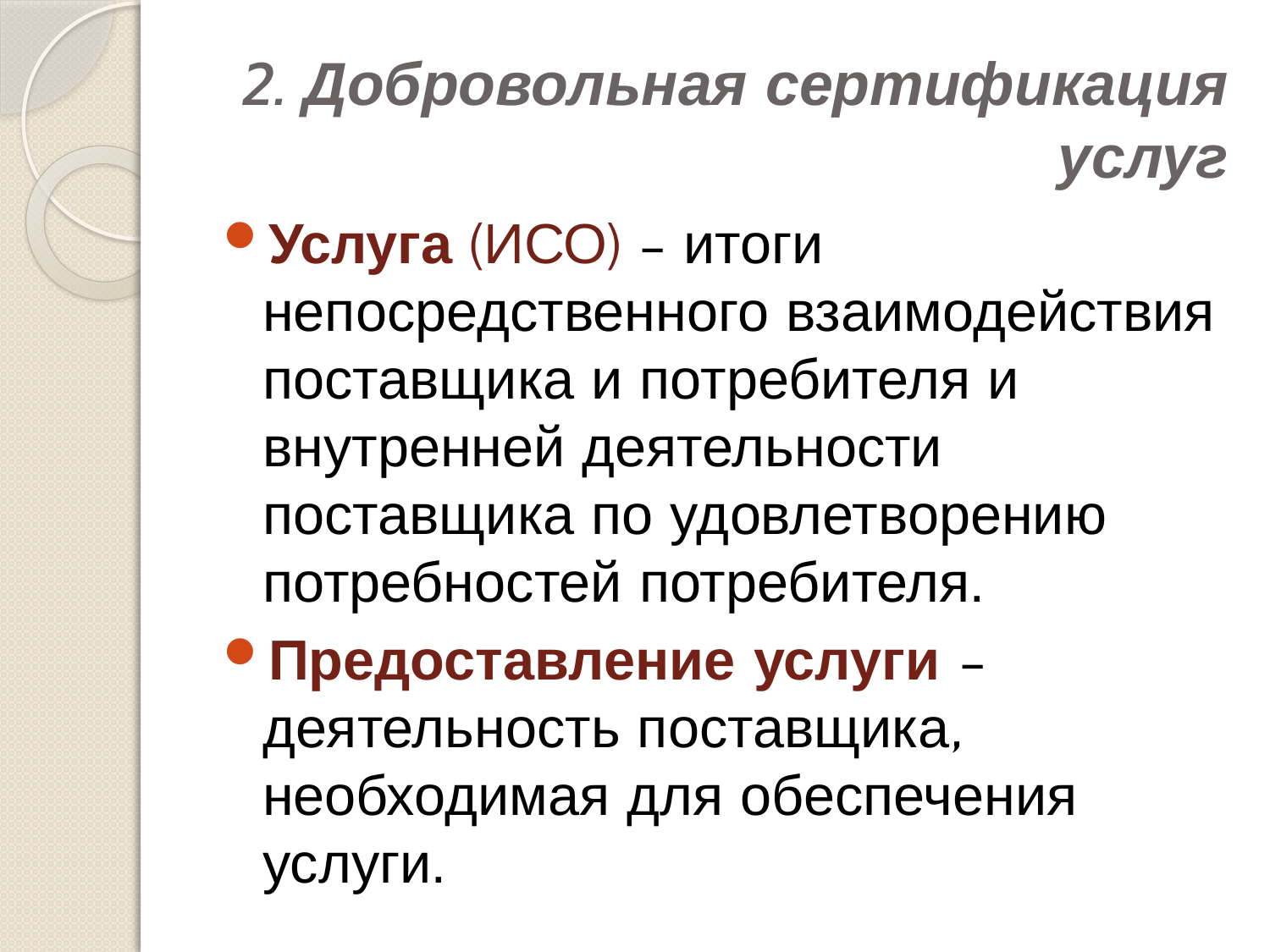

# 2. Добровольная сертификация услуг
Услуга (ИСО) – итоги непосредственного взаимодействия поставщика и потребителя и внутренней деятельности поставщика по удовлетворению потребностей потребителя.
Предоставление услуги – деятельность поставщика, необходимая для обеспечения услуги.